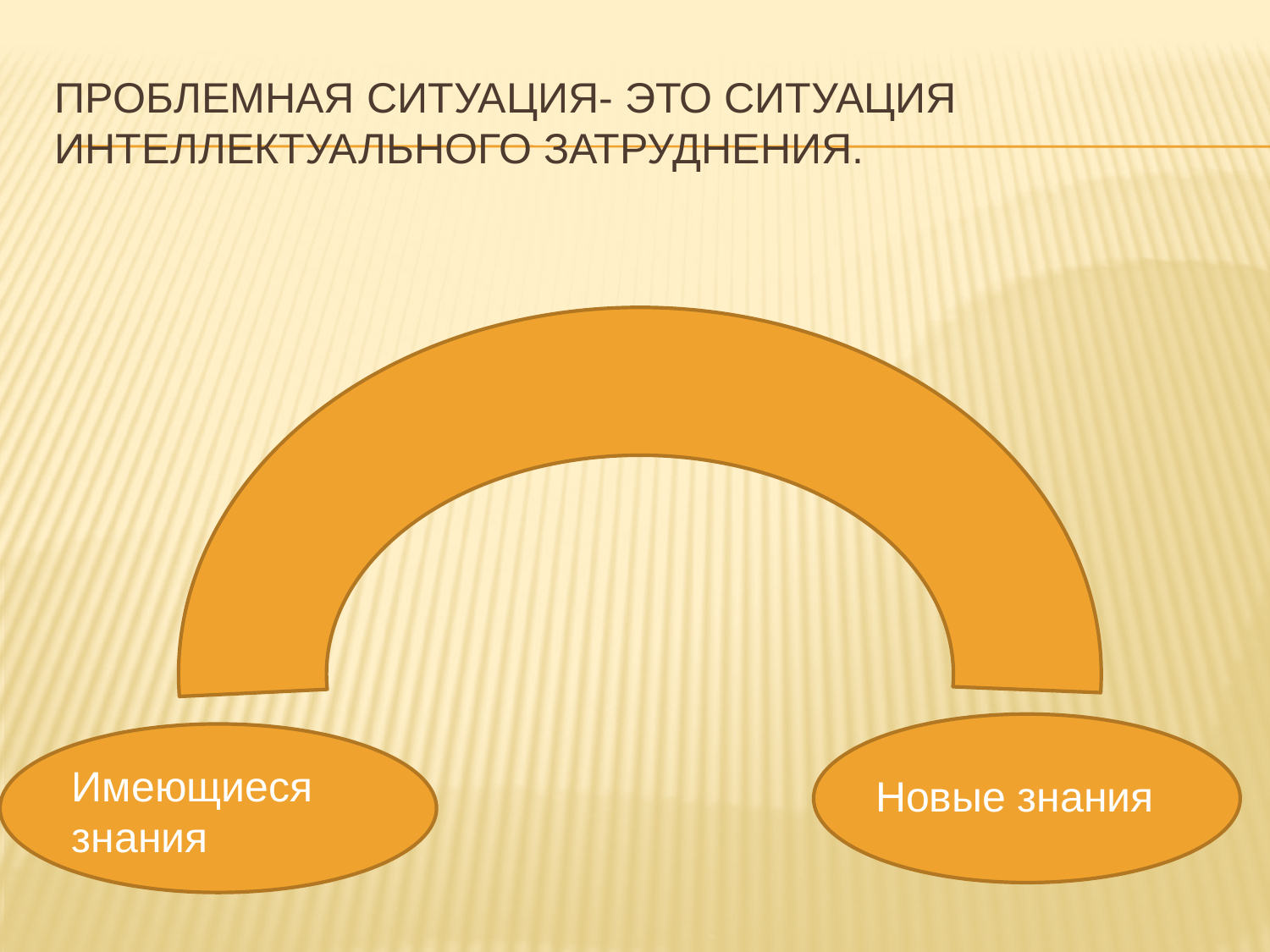

# Проблемная ситуация- это ситуация интеллектуального затруднения.

Имеющиеся знания
Новые знания